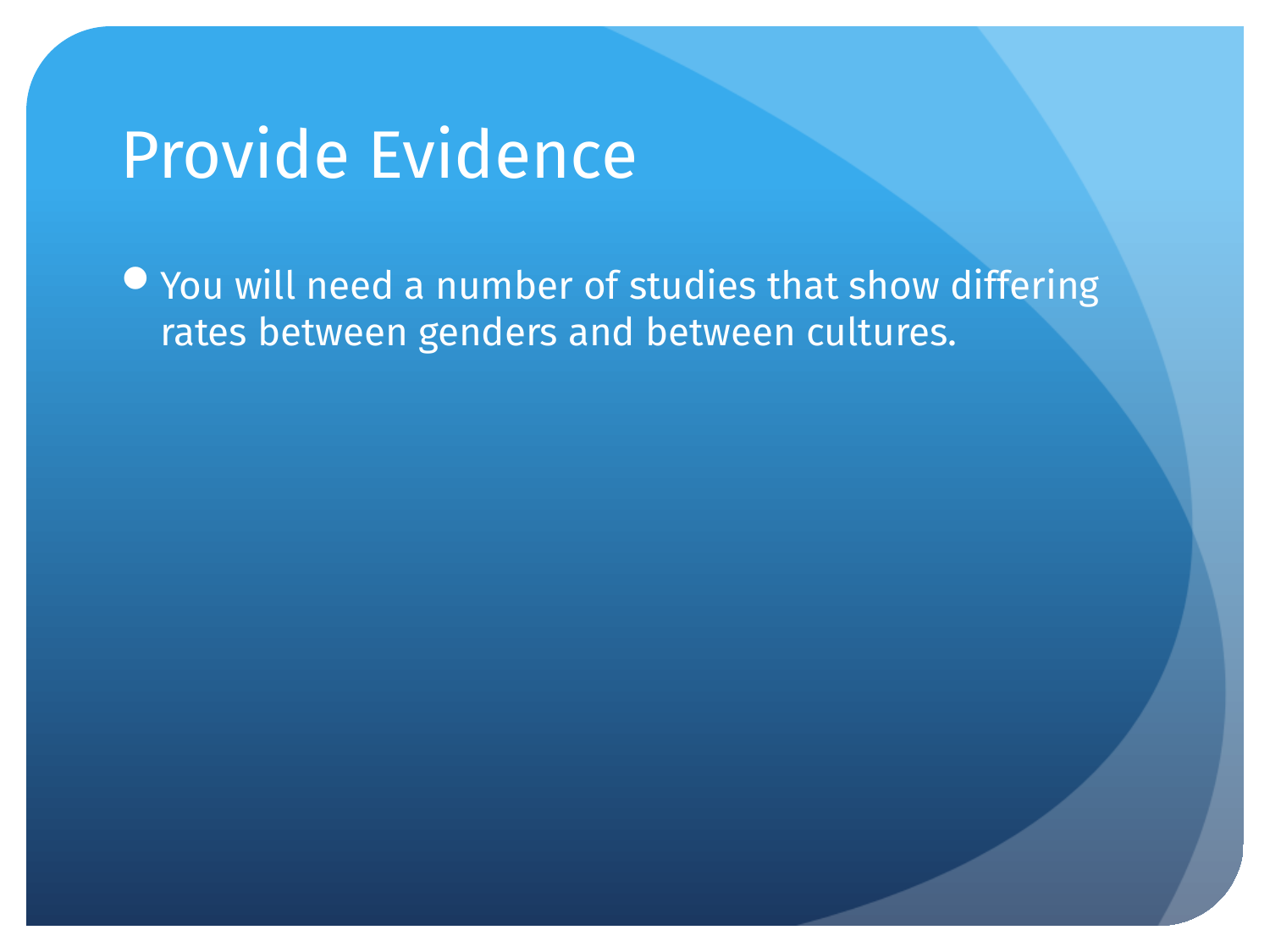

# Provide Evidence
You will need a number of studies that show differing rates between genders and between cultures.